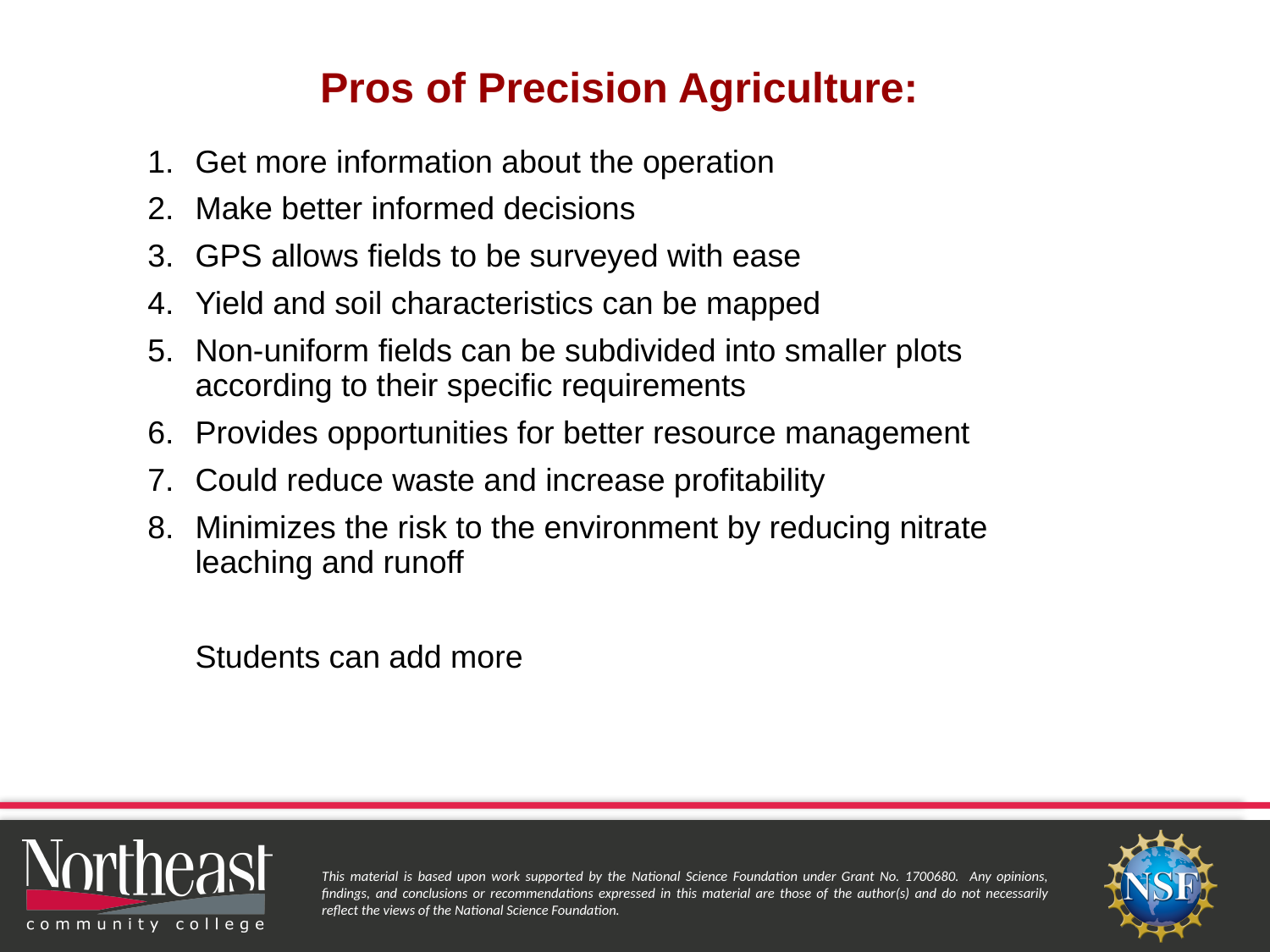

Pros of Precision Agriculture:

Get more information about the operation
Make better informed decisions
GPS allows fields to be surveyed with ease
Yield and soil characteristics can be mapped
Non-uniform fields can be subdivided into smaller plots according to their specific requirements
Provides opportunities for better resource management
Could reduce waste and increase profitability
Minimizes the risk to the environment by reducing nitrate leaching and runoff

Students can add more